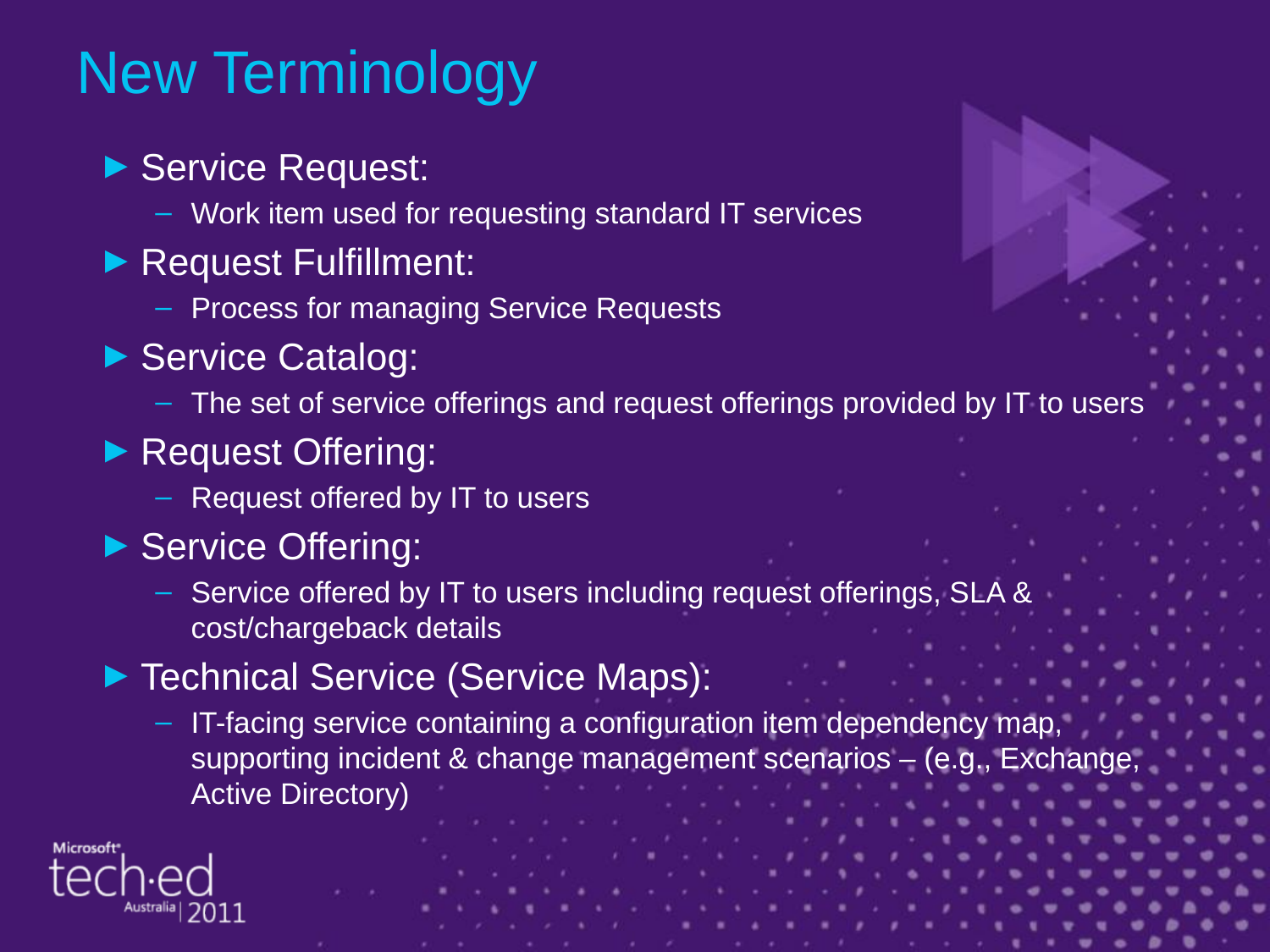

# New Terminology
Service Request:
Work item used for requesting standard IT services
Request Fulfillment:
Process for managing Service Requests
Service Catalog:
The set of service offerings and request offerings provided by IT to users
Request Offering:
Request offered by IT to users
Service Offering:
Service offered by IT to users including request offerings, SLA & cost/chargeback details
Technical Service (Service Maps):
IT-facing service containing a configuration item dependency map, supporting incident & change management scenarios – (e.g., Exchange, Active Directory)